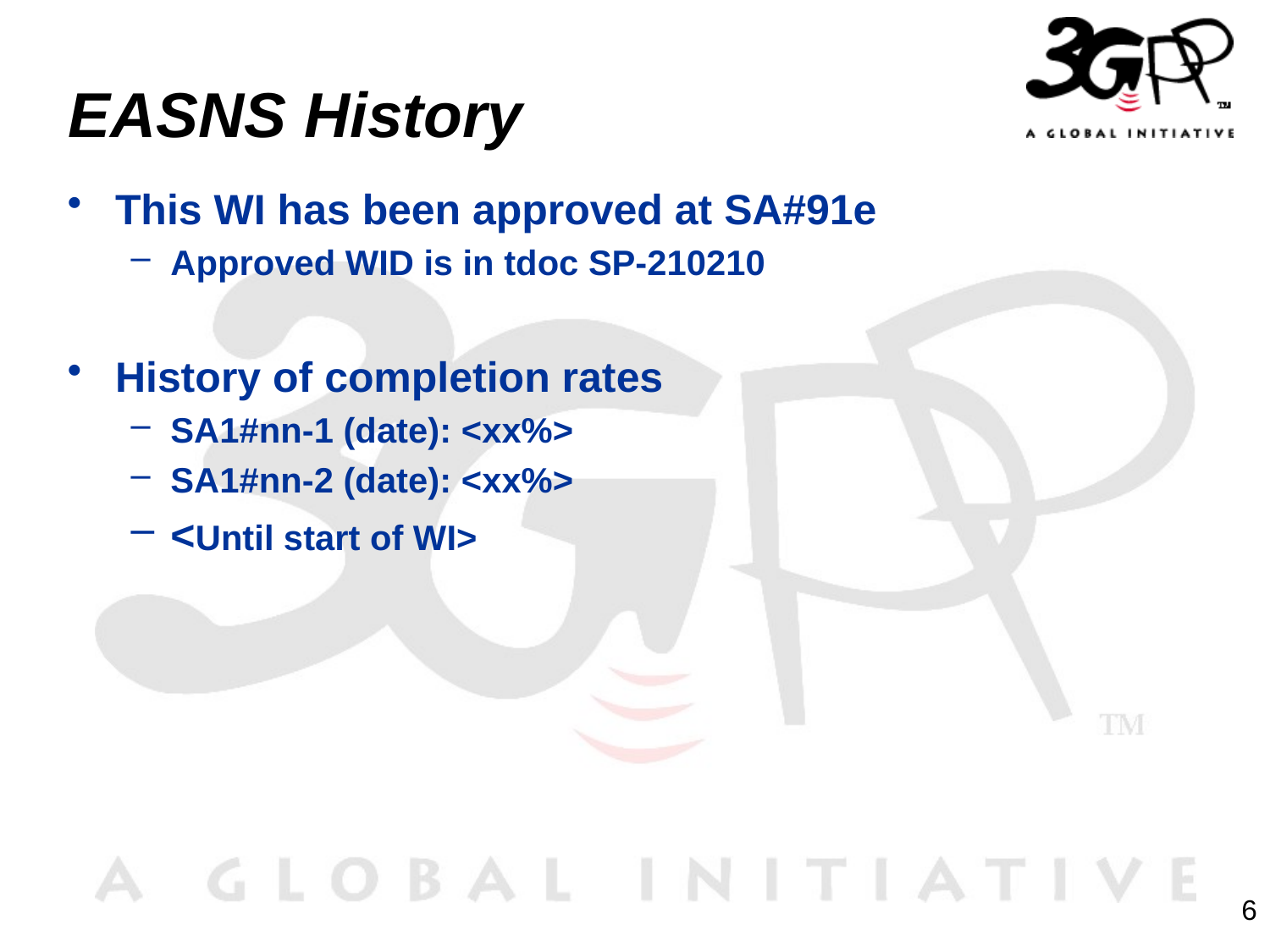

# EASNS History
This WI has been approved at SA#91e
Approved WID is in tdoc SP-210210

History of completion rates
SA1#nn-1 (date): <xx%>
SA1#nn-2 (date): <xx%>
<Until start of WI>
6